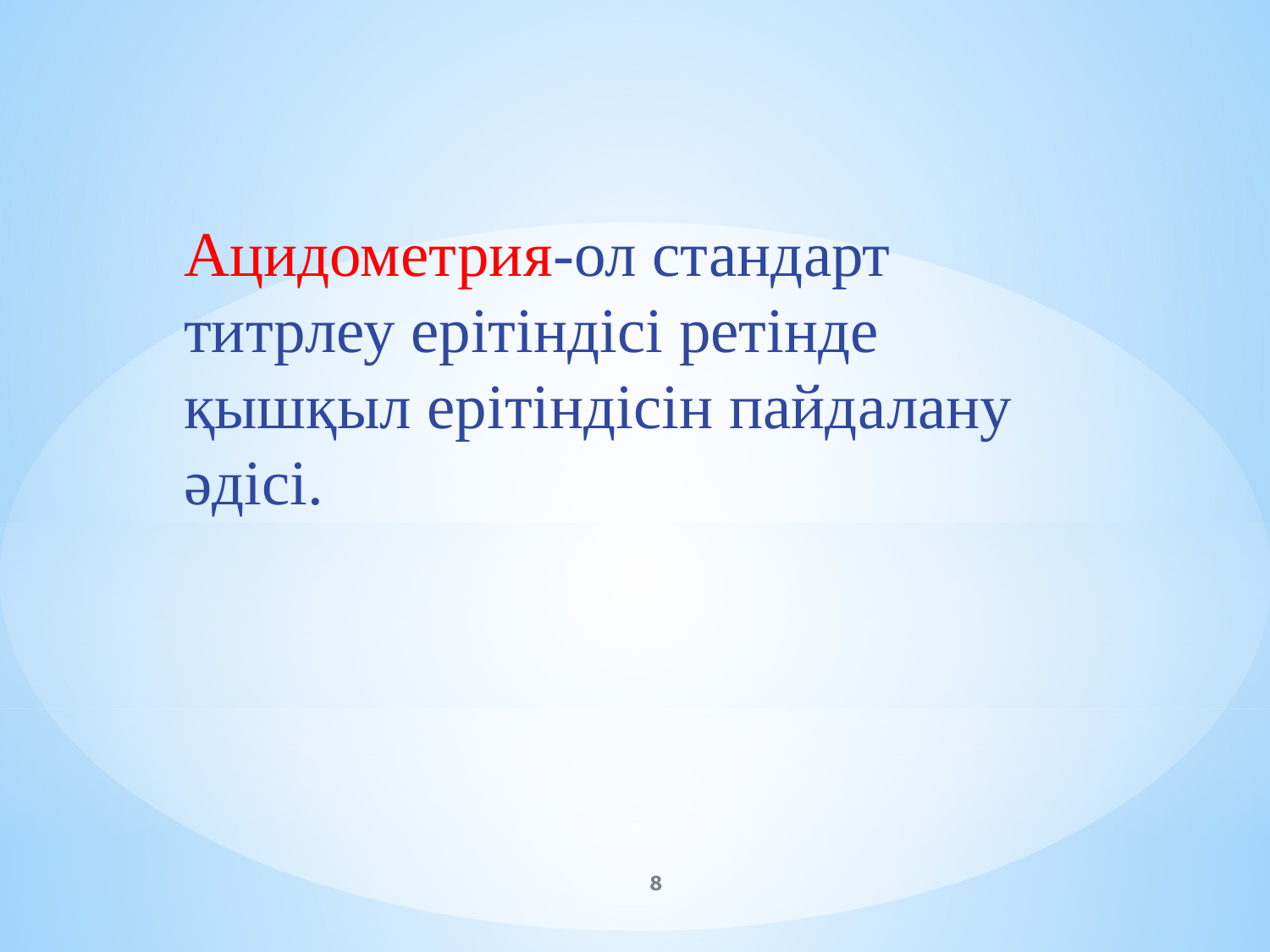

Ацидометрия-ол стандарт титрлеу ерітіндісі ретінде қышқыл ерітіндісін пайдалану әдісі.
8